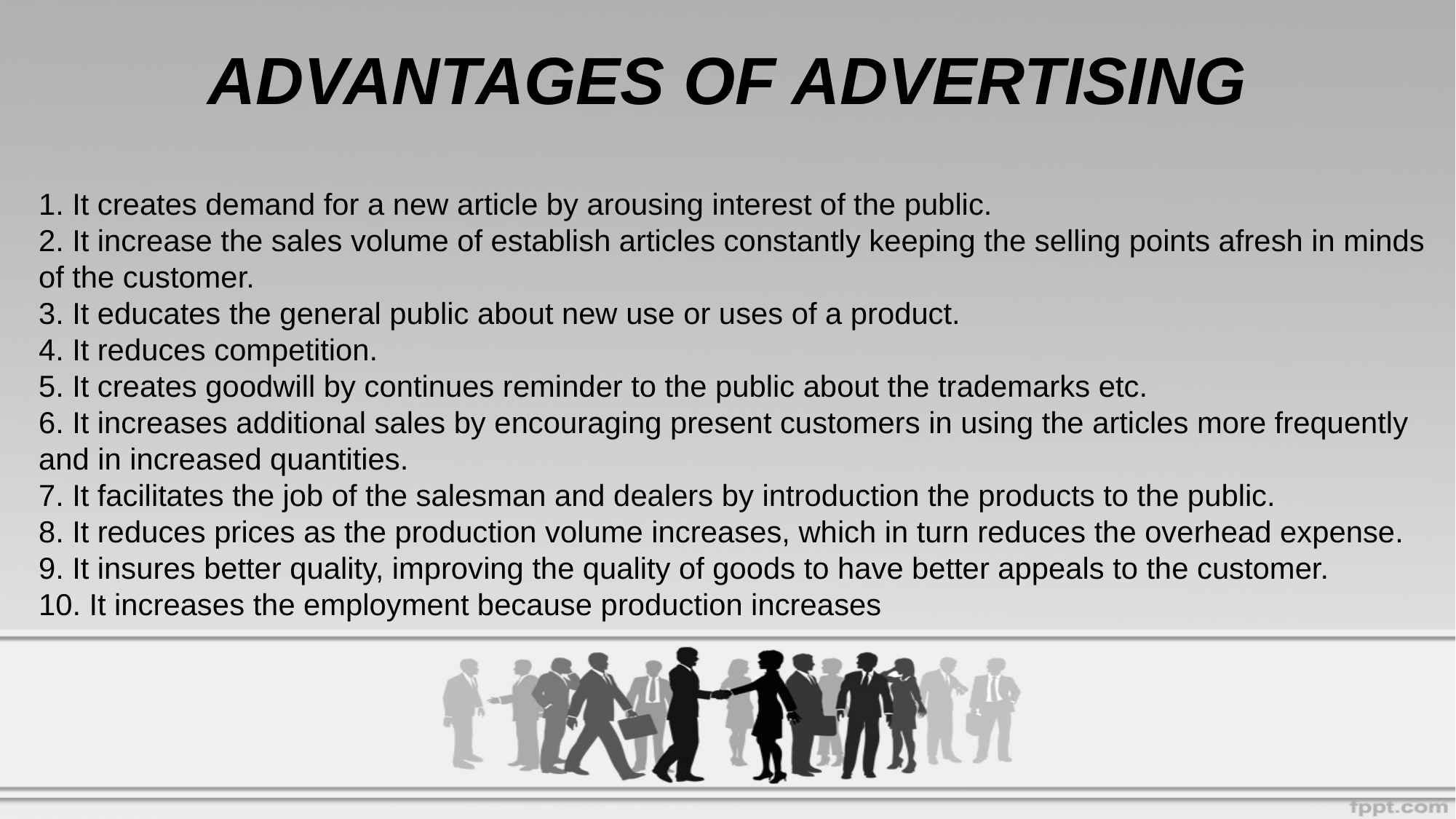

# ADVANTAGES OF ADVERTISING

1. It creates demand for a new article by arousing interest of the public.
2. It increase the sales volume of establish articles constantly keeping the selling points afresh in minds of the customer.
3. It educates the general public about new use or uses of a product.
4. It reduces competition.
5. It creates goodwill by continues reminder to the public about the trademarks etc.
6. It increases additional sales by encouraging present customers in using the articles more frequently and in increased quantities.
7. It facilitates the job of the salesman and dealers by introduction the products to the public.
8. It reduces prices as the production volume increases, which in turn reduces the overhead expense.
9. It insures better quality, improving the quality of goods to have better appeals to the customer.
10. It increases the employment because production increases